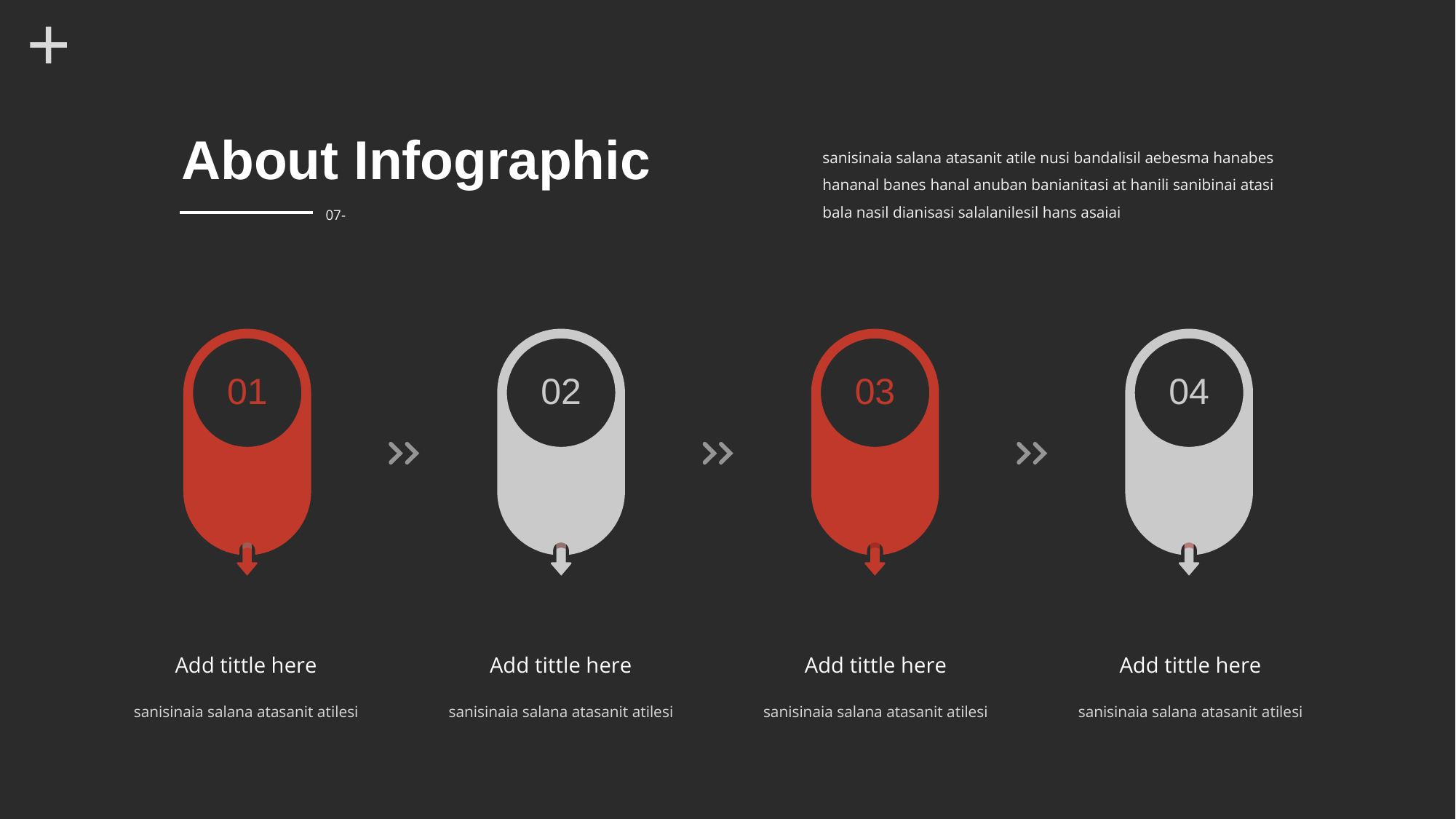

About Infographic
07-
sanisinaia salana atasanit atile nusi bandalisil aebesma hanabes hananal banes hanal anuban banianitasi at hanili sanibinai atasi bala nasil dianisasi salalanilesil hans asaiai

01

02

03

04

Add tittle here
sanisinaia salana atasanit atilesi
Add tittle here
sanisinaia salana atasanit atilesi
Add tittle here
sanisinaia salana atasanit atilesi
Add tittle here
sanisinaia salana atasanit atilesi